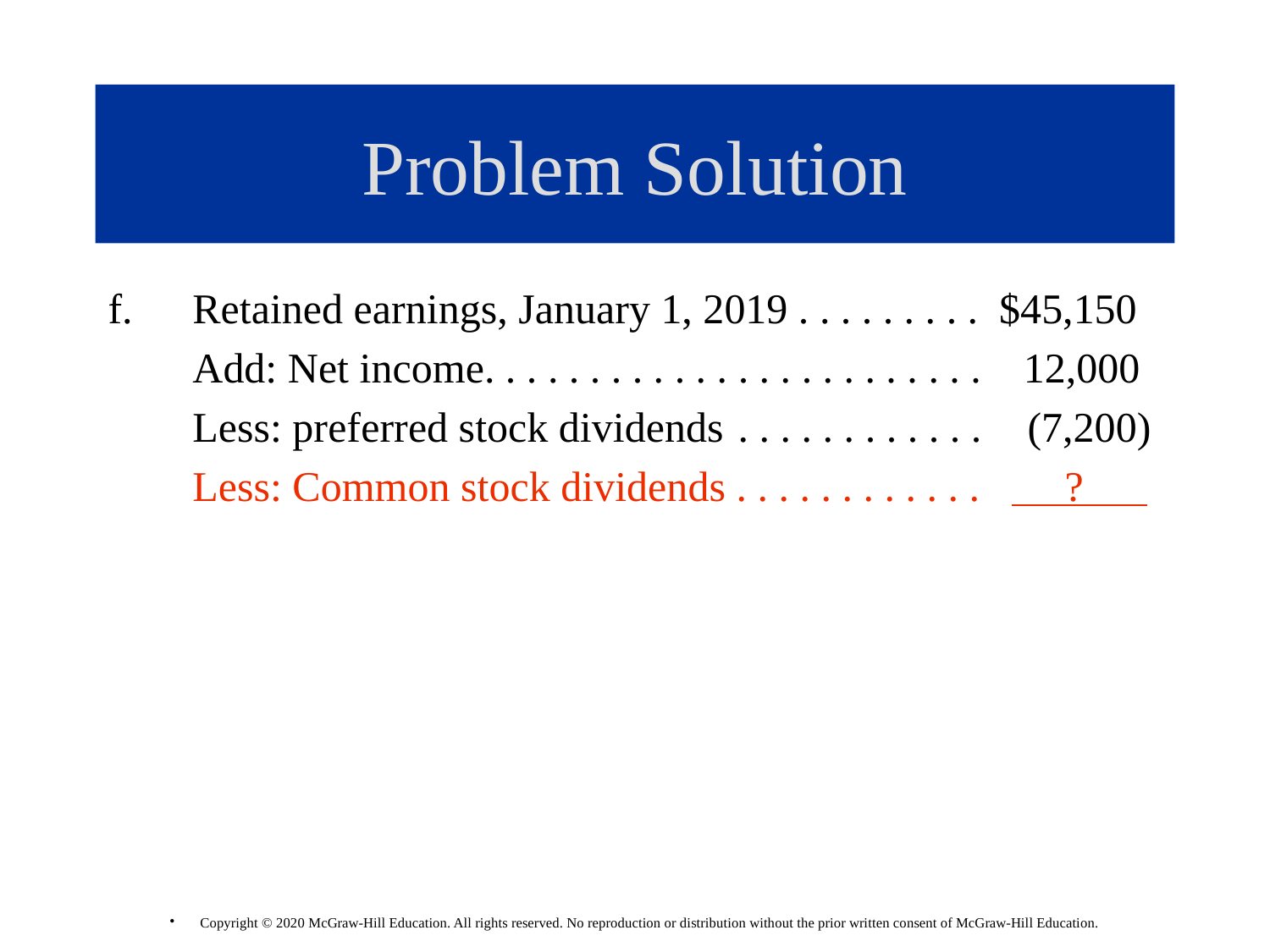

# Problem Solution
Retained earnings, January 1, 2019 . . . . . . . . .  $45,150
        Add: Net income. . . . . . . . . . . . . . . . . . . . . . . .    12,000
        Less: preferred stock dividends  . . . . . . . . . . . .     (7,200)
        Less: Common stock dividends . . . . . . . . . . . .        ?      .